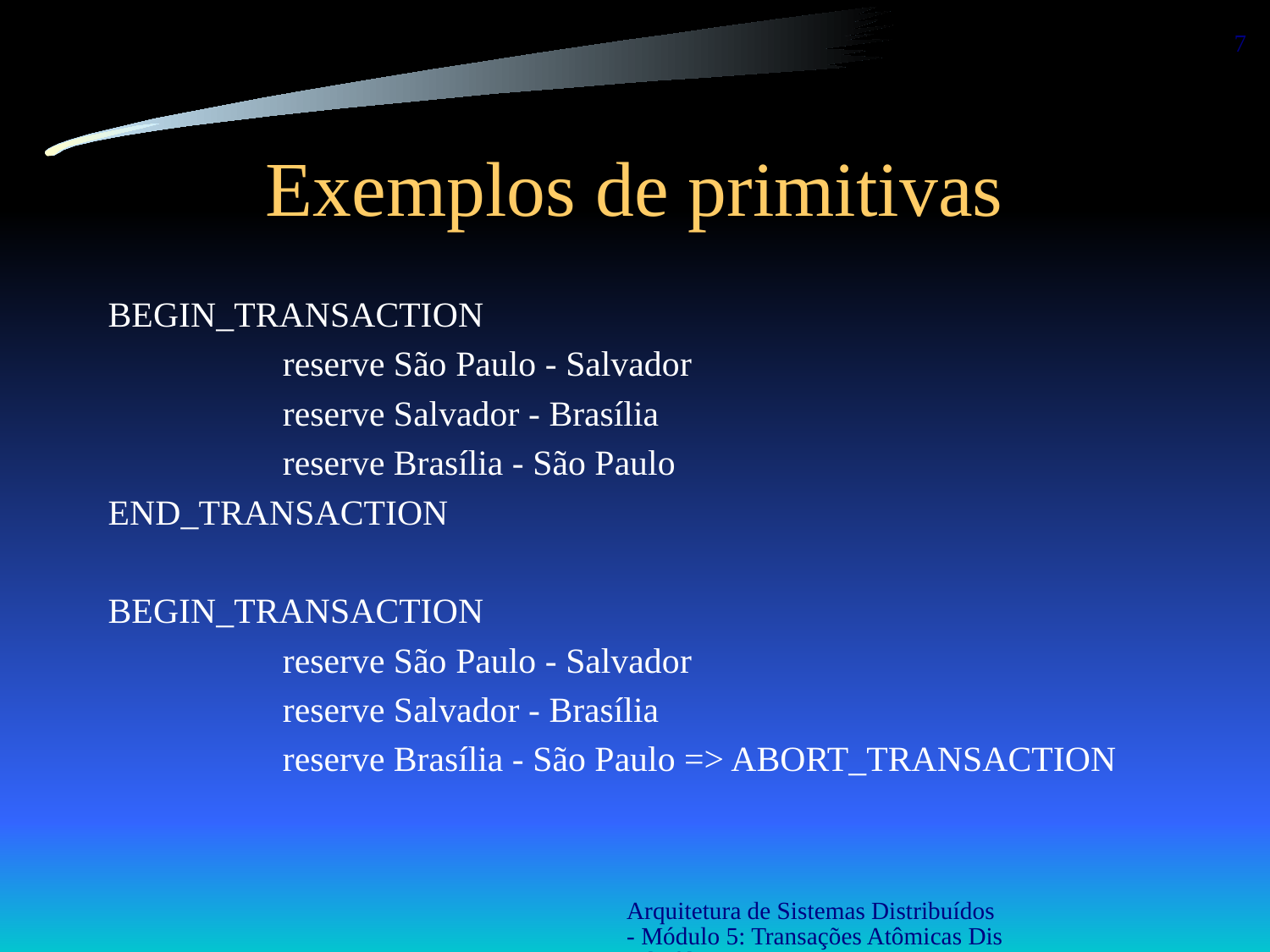

7
# Exemplos de primitivas
BEGIN_TRANSACTION
		reserve São Paulo - Salvador
		reserve Salvador - Brasília
		reserve Brasília - São Paulo
END_TRANSACTION

BEGIN_TRANSACTION
		reserve São Paulo - Salvador
		reserve Salvador - Brasília
		reserve Brasília - São Paulo => ABORT_TRANSACTION

Arquitetura de Sistemas Distribuídos - Módulo 5: Transações Atômicas Distribuídas